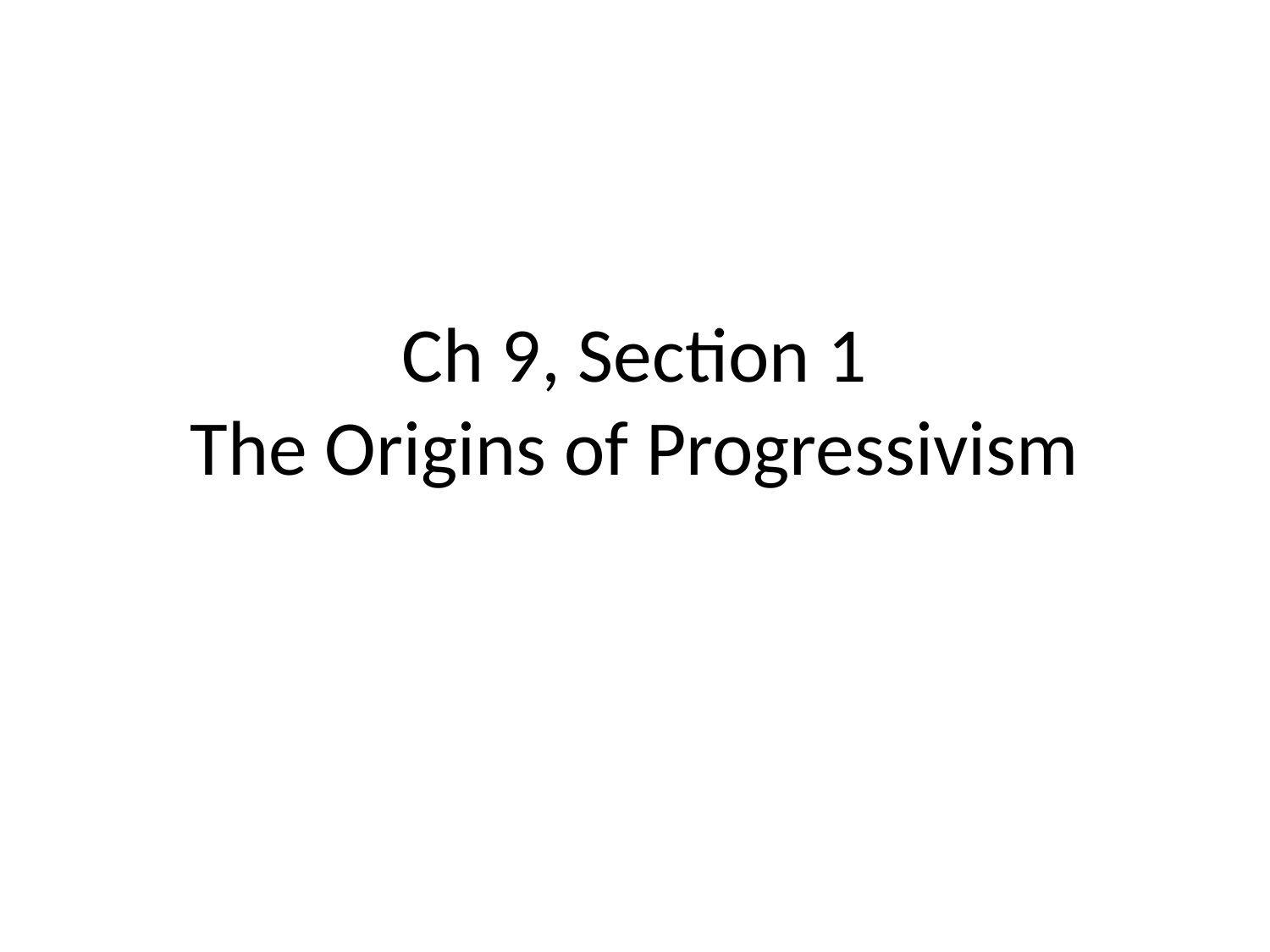

# Ch 9, Section 1 The Origins of Progressivism